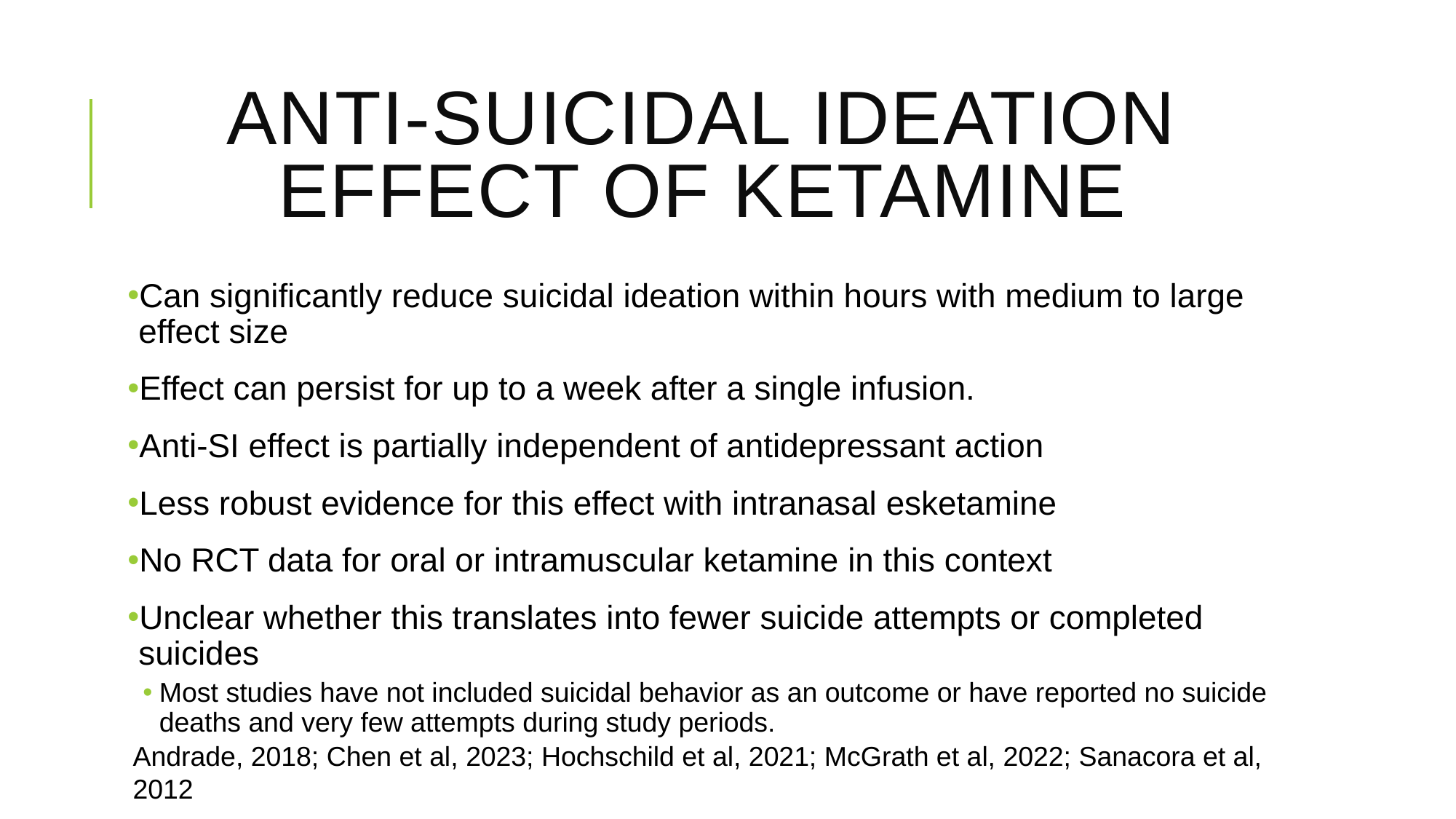

# Anti-suicidal ideation effect of ketamine
Can significantly reduce suicidal ideation within hours with medium to large effect size
Effect can persist for up to a week after a single infusion.
Anti-SI effect is partially independent of antidepressant action
Less robust evidence for this effect with intranasal esketamine
No RCT data for oral or intramuscular ketamine in this context
Unclear whether this translates into fewer suicide attempts or completed suicides
Most studies have not included suicidal behavior as an outcome or have reported no suicide deaths and very few attempts during study periods.
Andrade, 2018; Chen et al, 2023; Hochschild et al, 2021; McGrath et al, 2022; Sanacora et al, 2012